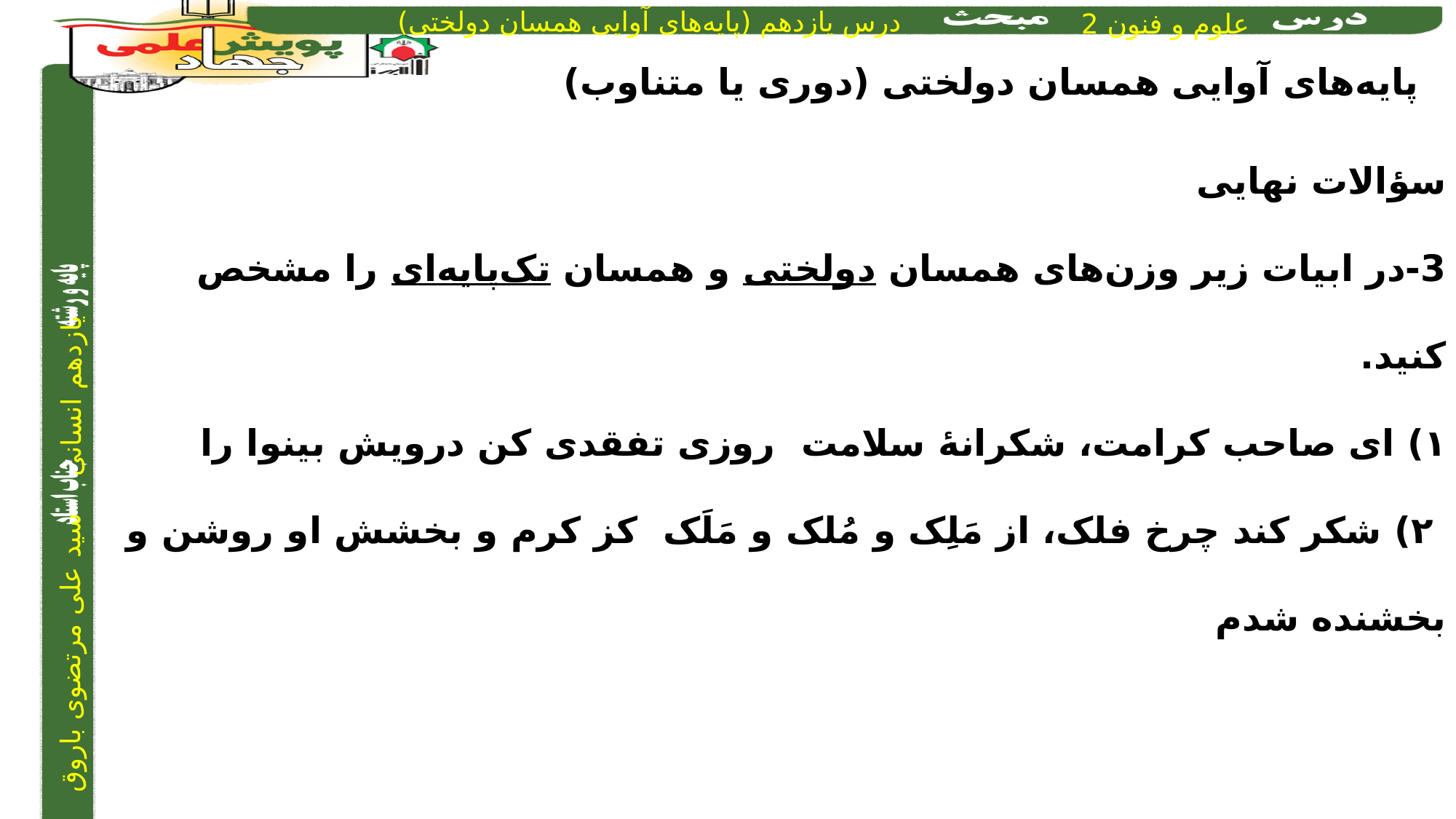

پایه‌های آوایی همسان دولختی (دوری یا متناوب)
سؤالات نهایی
3-در ابیات زیر وزن‌های همسان دولختی و همسان تک‌‌پایه‌ای را مشخص کنید.
۱) ای صاحب کرامت، شکرانۀ‌ سلامت	 	 روزی تفقدی‌ کن درویش بینوا را
 ۲) شکر کند چرخ‌ فلک، از مَلِک و مُلک و مَلَک 	 کز کرم و بخشش او روشن و بخشنده‌ شدم